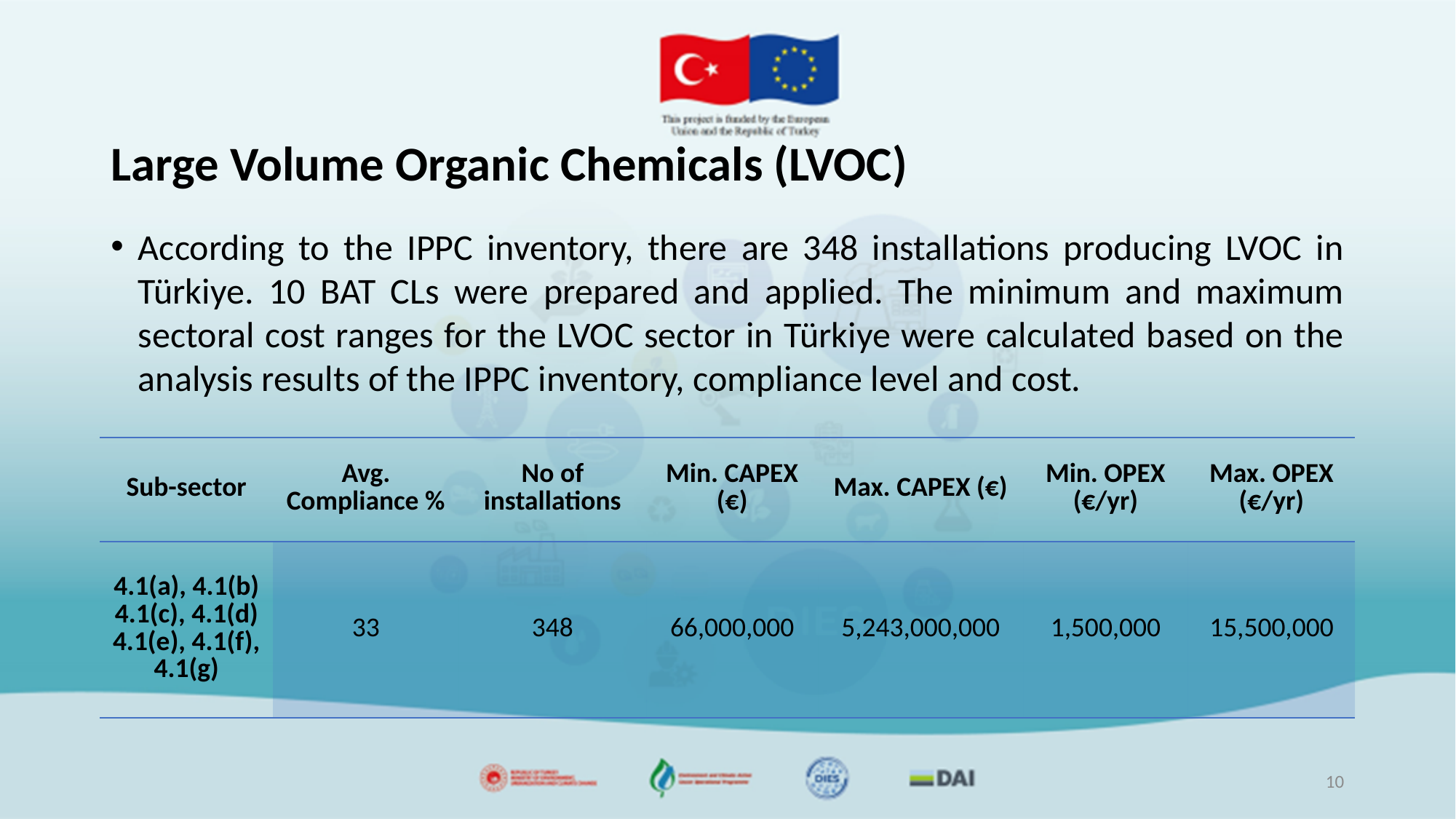

# Large Volume Organic Chemicals (LVOC)
According to the IPPC inventory, there are 348 installations producing LVOC in Türkiye. 10 BAT CLs were prepared and applied. The minimum and maximum sectoral cost ranges for the LVOC sector in Türkiye were calculated based on the analysis results of the IPPC inventory, compliance level and cost.

| Sub-sector | Avg. Compliance % | No of installations | Min. CAPEX (€) | Max. CAPEX (€) | Min. OPEX (€/yr) | Max. OPEX (€/yr) |
| --- | --- | --- | --- | --- | --- | --- |
| 4.1(a), 4.1(b) 4.1(c), 4.1(d) 4.1(e), 4.1(f), 4.1(g) | 33 | 348 | 66,000,000 | 5,243,000,000 | 1,500,000 | 15,500,000 |
10